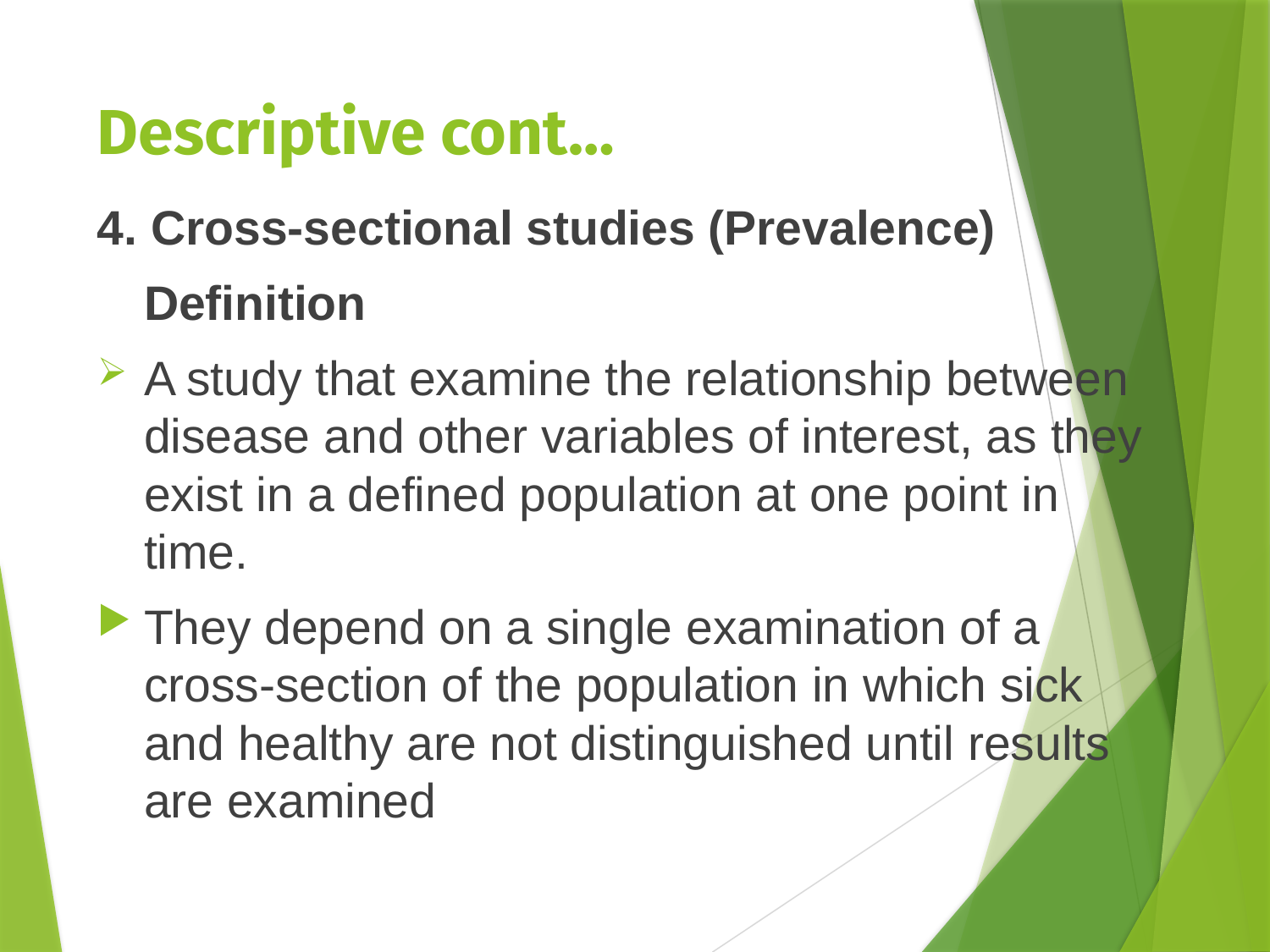

# Descriptive cont…
4. Cross-sectional studies (Prevalence)
	Definition
	A study that examine the relationship between disease and other variables of interest, as they exist in a defined population at one point in time.
	They depend on a single examination of a cross-section of the population in which sick and healthy are not distinguished until results are examined